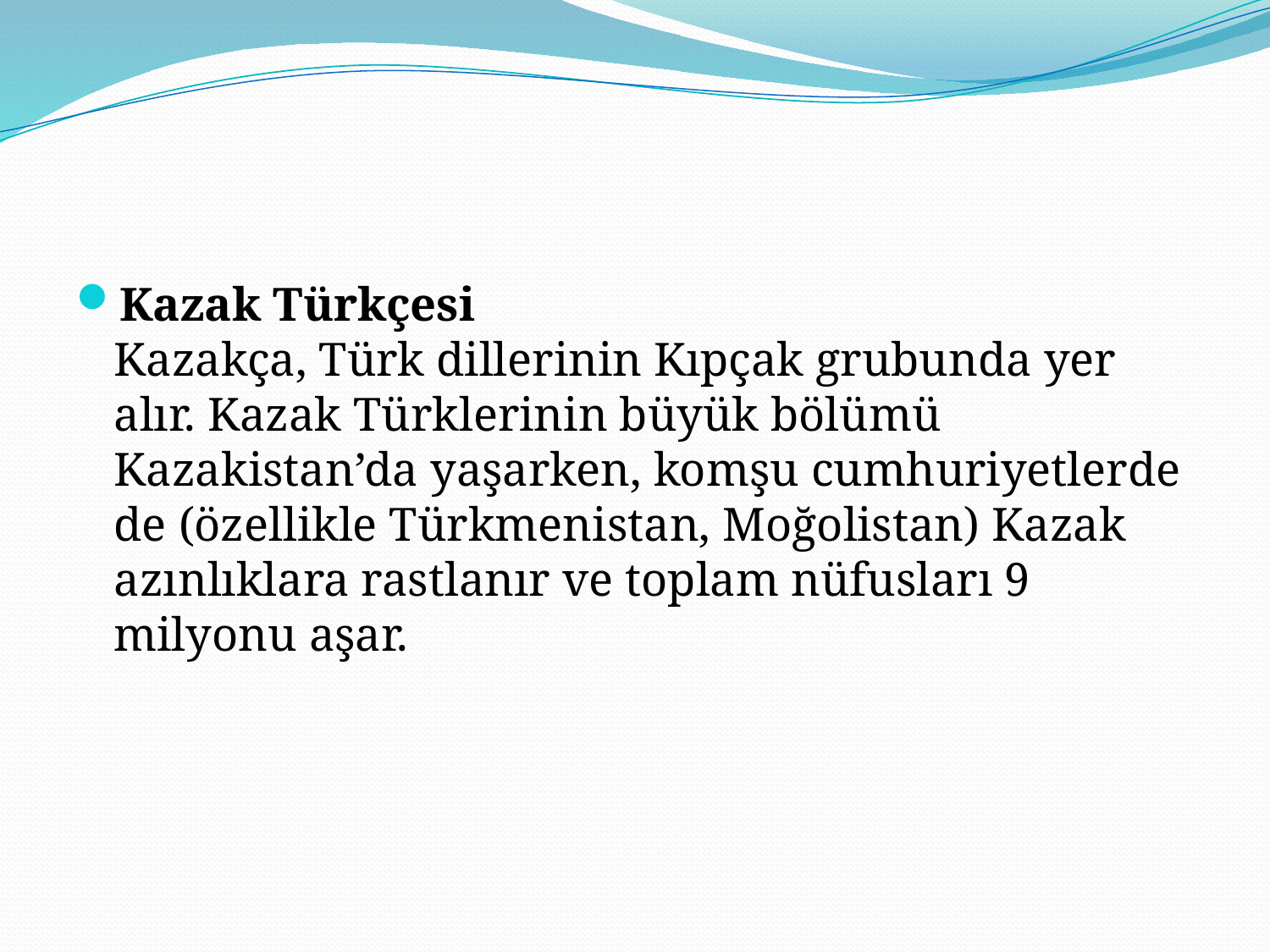

Kazak Türkçesi
Kazakça, Türk dillerinin Kıpçak grubunda yer alır. Kazak Türklerinin büyük bölümü Kazakistan’da yaşarken, komşu cumhuriyetlerde de (özellikle Türkmenistan, Moğolistan) Kazak azınlıklara rastlanır ve toplam nüfusları 9 milyonu aşar.